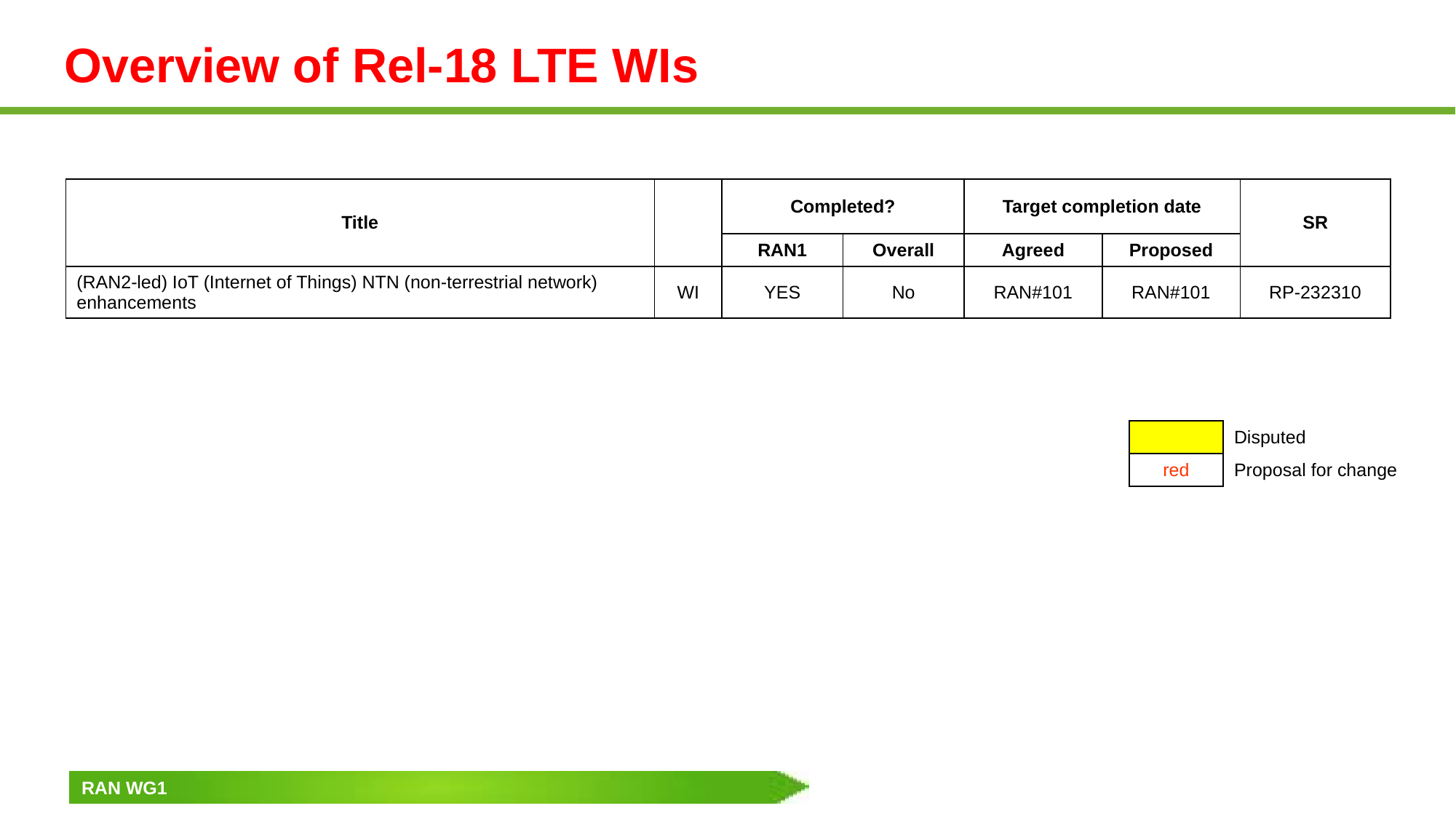

# Overview of Rel-18 LTE WIs
| Title |  | Completed? |  | Target completion date |  | SR |
| --- | --- | --- | --- | --- | --- | --- |
|  |  | RAN1 | Overall | Agreed | Proposed |  |
| (RAN2-led) IoT (Internet of Things) NTN (non-terrestrial network) enhancements | WI | YES | No | RAN#101 | RAN#101 | RP-232310 |
|  | Disputed |
| --- | --- |
| red | Proposal for change |